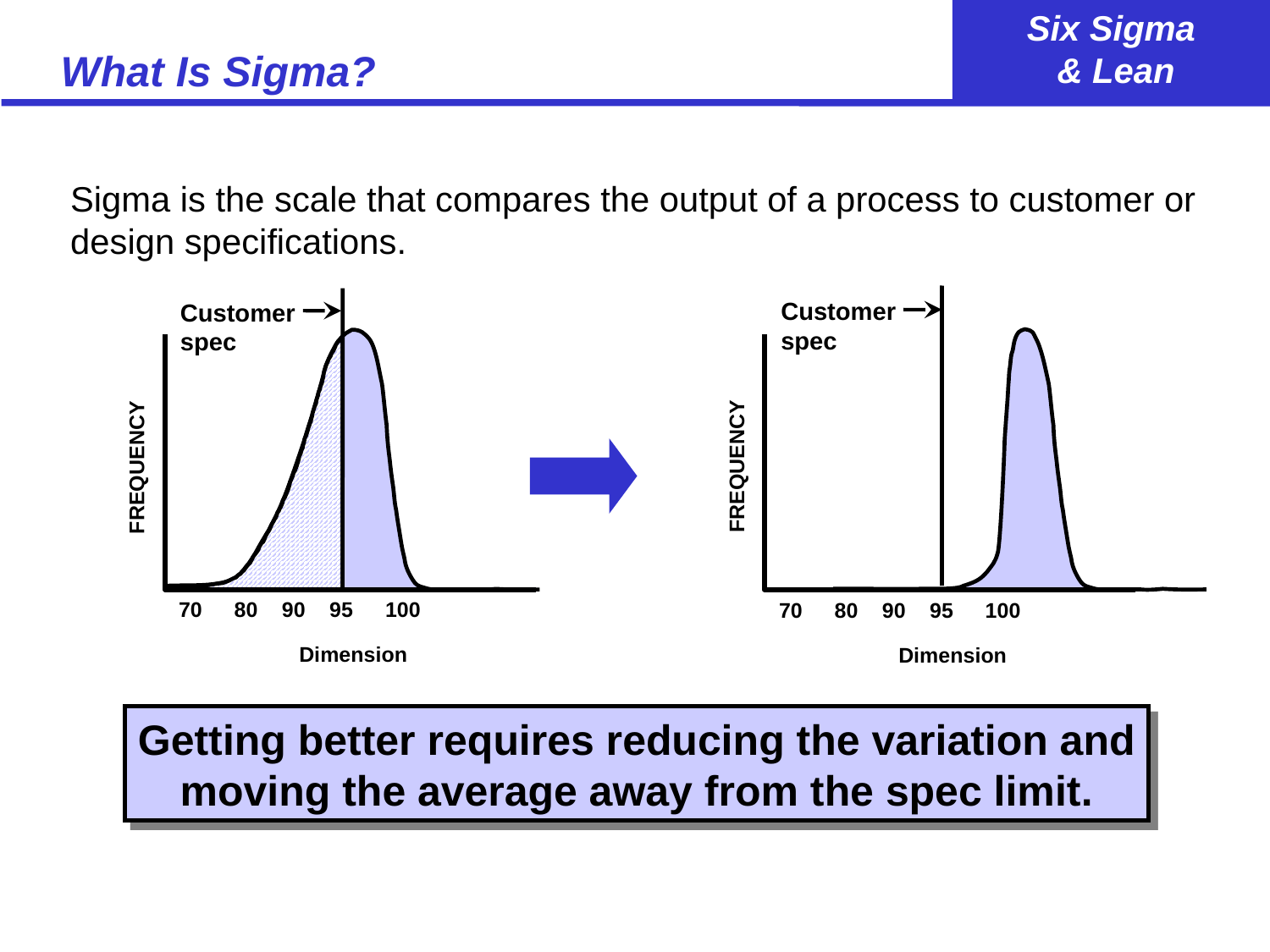

# What Is Sigma?
Sigma is the scale that compares the output of a process to customer or design specifications.

Customer
spec
Customer
spec

FREQUENCY
FREQUENCY
70	80	90	95	100
70	80	90	95	100
Dimension
Dimension
Getting better requires reducing the variation and
moving the average away from the spec limit.